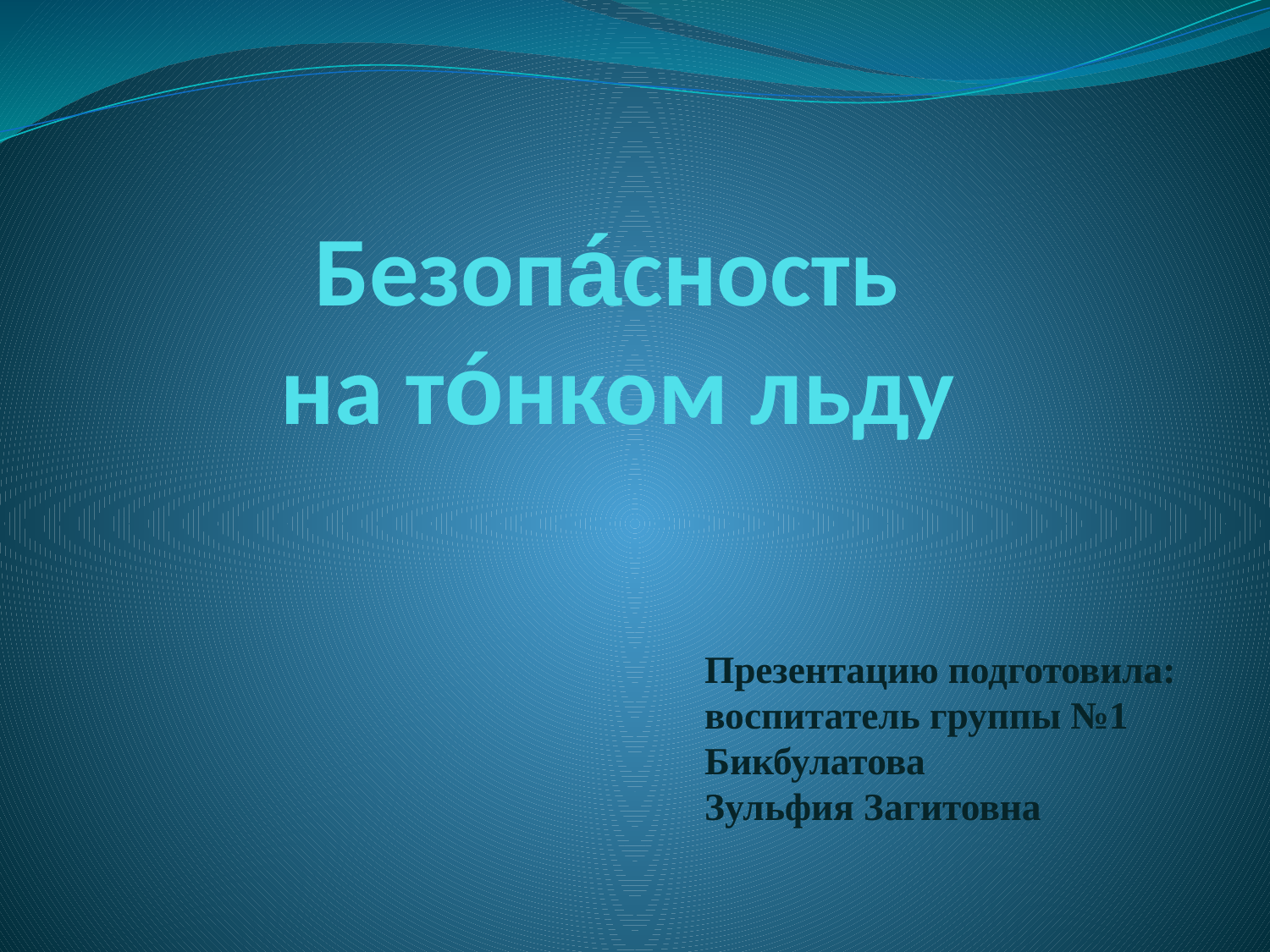

# Безопа́сность на то́нком льду
Презентацию подготовила:
воспитатель группы №1
Бикбулатова
Зульфия Загитовна